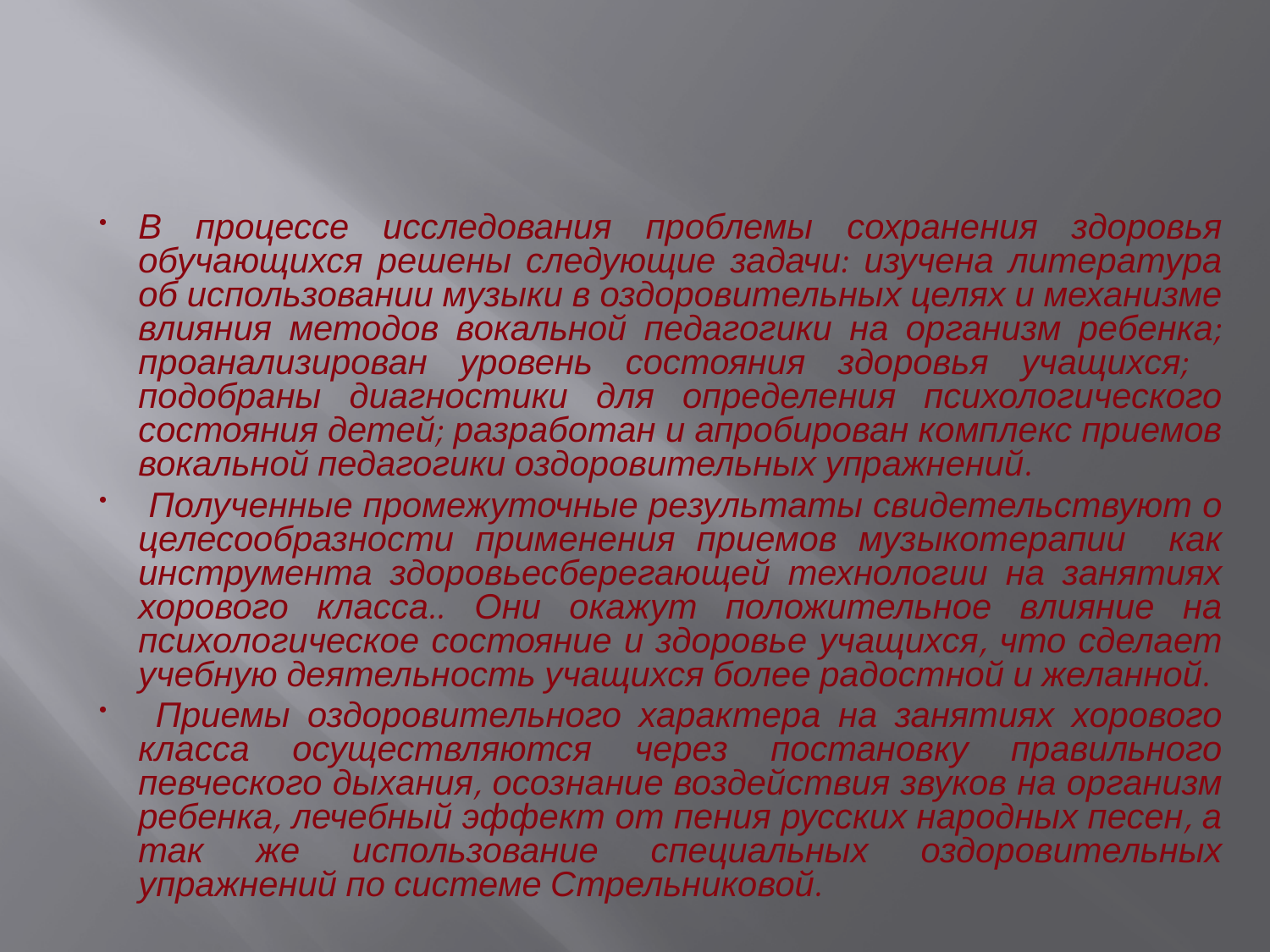

В процессе исследования проблемы сохранения здоровья обучающихся решены следующие задачи: изучена литература об использовании музыки в оздоровительных целях и механизме влияния методов вокальной педагогики на организм ребенка; проанализирован уровень состояния здоровья учащихся;  подобраны диагностики для определения психологического состояния детей; разработан и апробирован комплекс приемов вокальной педагогики оздоровительных упражнений.
 Полученные промежуточные результаты свидетельствуют о целесообразности применения приемов музыкотерапии  как инструмента здоровьесберегающей технологии на занятиях хорового класса.. Они окажут положительное влияние на психологическое состояние и здоровье учащихся, что сделает учебную деятельность учащихся более радостной и желанной.
 Приемы оздоровительного характера на занятиях хорового класса осуществляются через постановку правильного певческого дыхания, осознание воздействия звуков на организм ребенка, лечебный эффект от пения русских народных песен, а так же использование специальных оздоровительных упражнений по системе Стрельниковой.